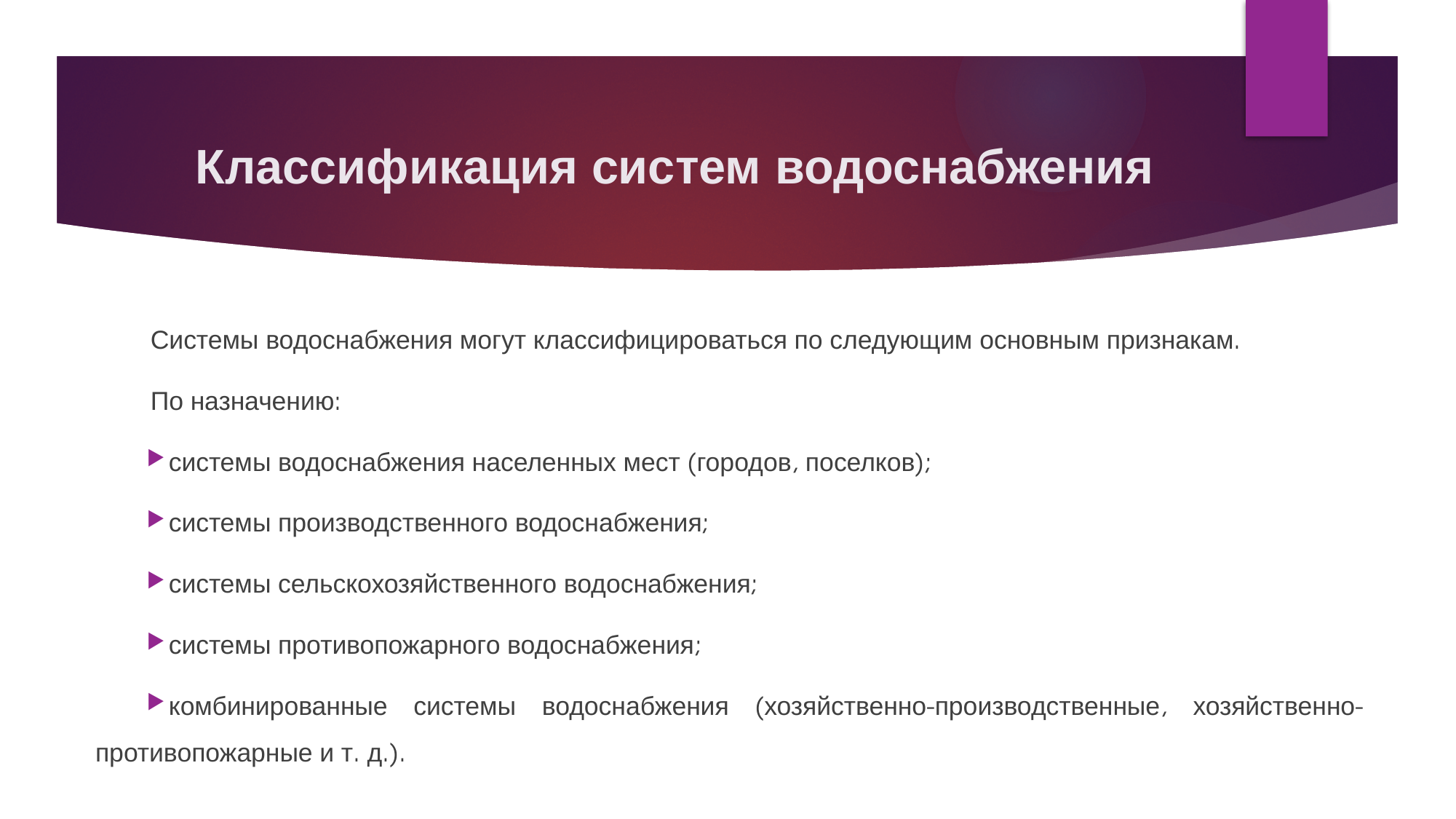

# Классификация систем водоснабжения
Системы водоснабжения могут классифицироваться по следующим основным признакам.
По назначению:
системы водоснабжения населенных мест (городов, поселков);
системы производственного водоснабжения;
системы сельскохозяйственного водоснабжения;
системы противопожарного водоснабжения;
комбинированные системы водоснабжения (хозяйственно-производственные, хозяйственно-противопожарные и т. д.).